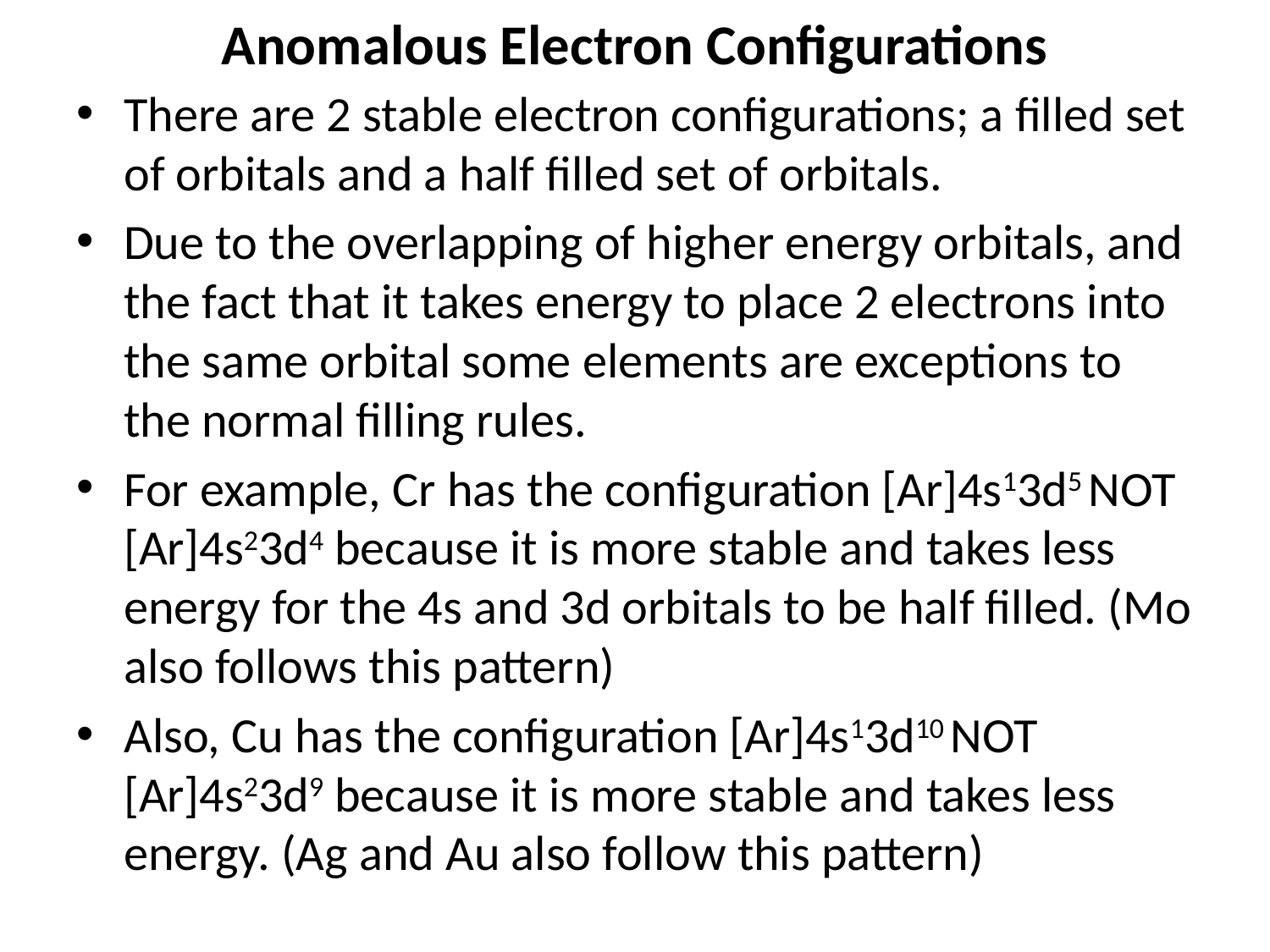

# Anomalous Electron Configurations
There are 2 stable electron configurations; a filled set of orbitals and a half filled set of orbitals.
Due to the overlapping of higher energy orbitals, and the fact that it takes energy to place 2 electrons into the same orbital some elements are exceptions to the normal filling rules.
For example, Cr has the configuration [Ar]4s13d5 NOT [Ar]4s23d4 because it is more stable and takes less energy for the 4s and 3d orbitals to be half filled. (Mo also follows this pattern)
Also, Cu has the configuration [Ar]4s13d10 NOT [Ar]4s23d9 because it is more stable and takes less energy. (Ag and Au also follow this pattern)